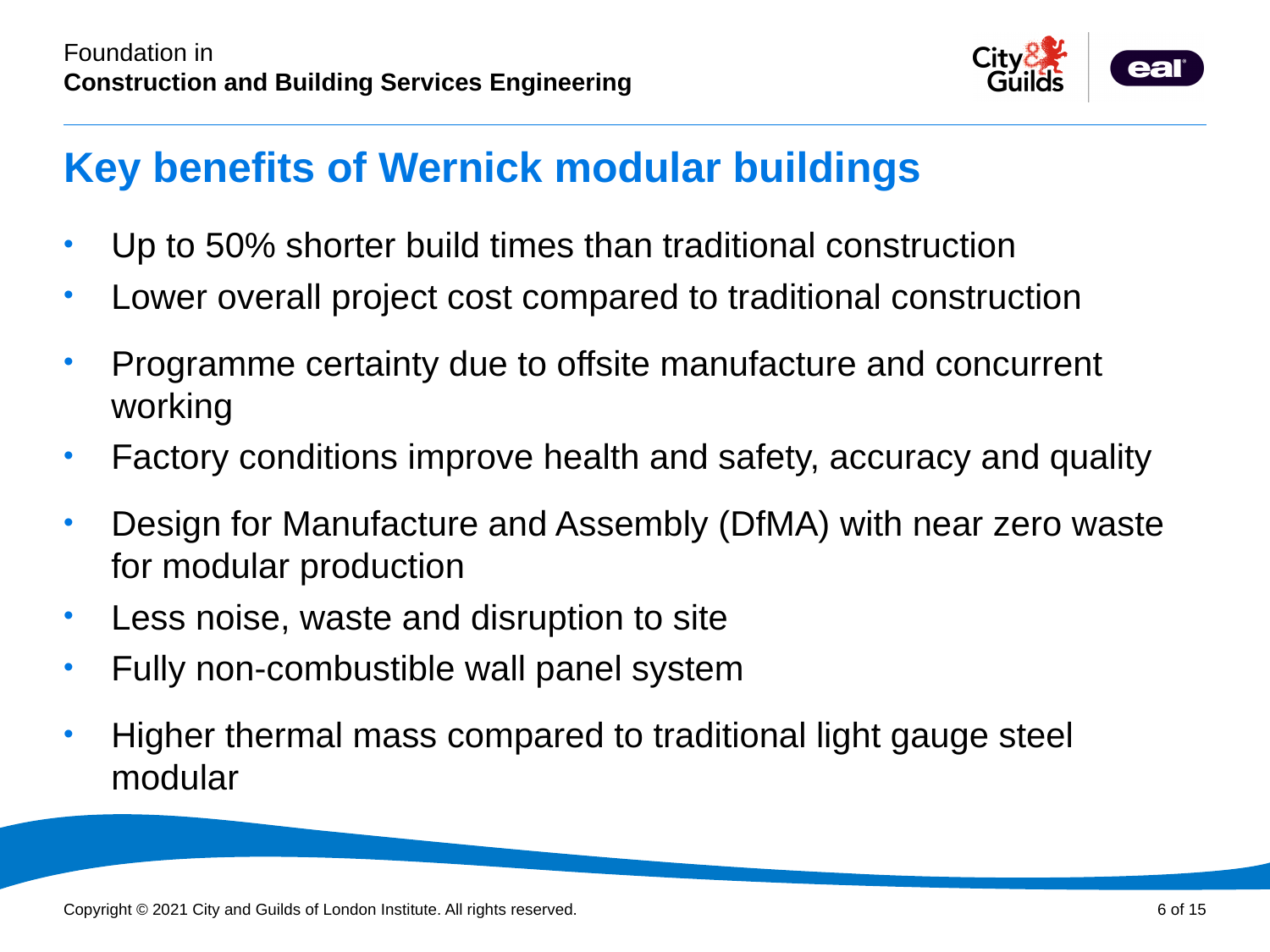

# Key benefits of Wernick modular buildings
Up to 50% shorter build times than traditional construction
Lower overall project cost compared to traditional construction
Programme certainty due to offsite manufacture and concurrent working
Factory conditions improve health and safety, accuracy and quality
Design for Manufacture and Assembly (DfMA) with near zero waste for modular production
Less noise, waste and disruption to site
Fully non-combustible wall panel system
Higher thermal mass compared to traditional light gauge steel modular